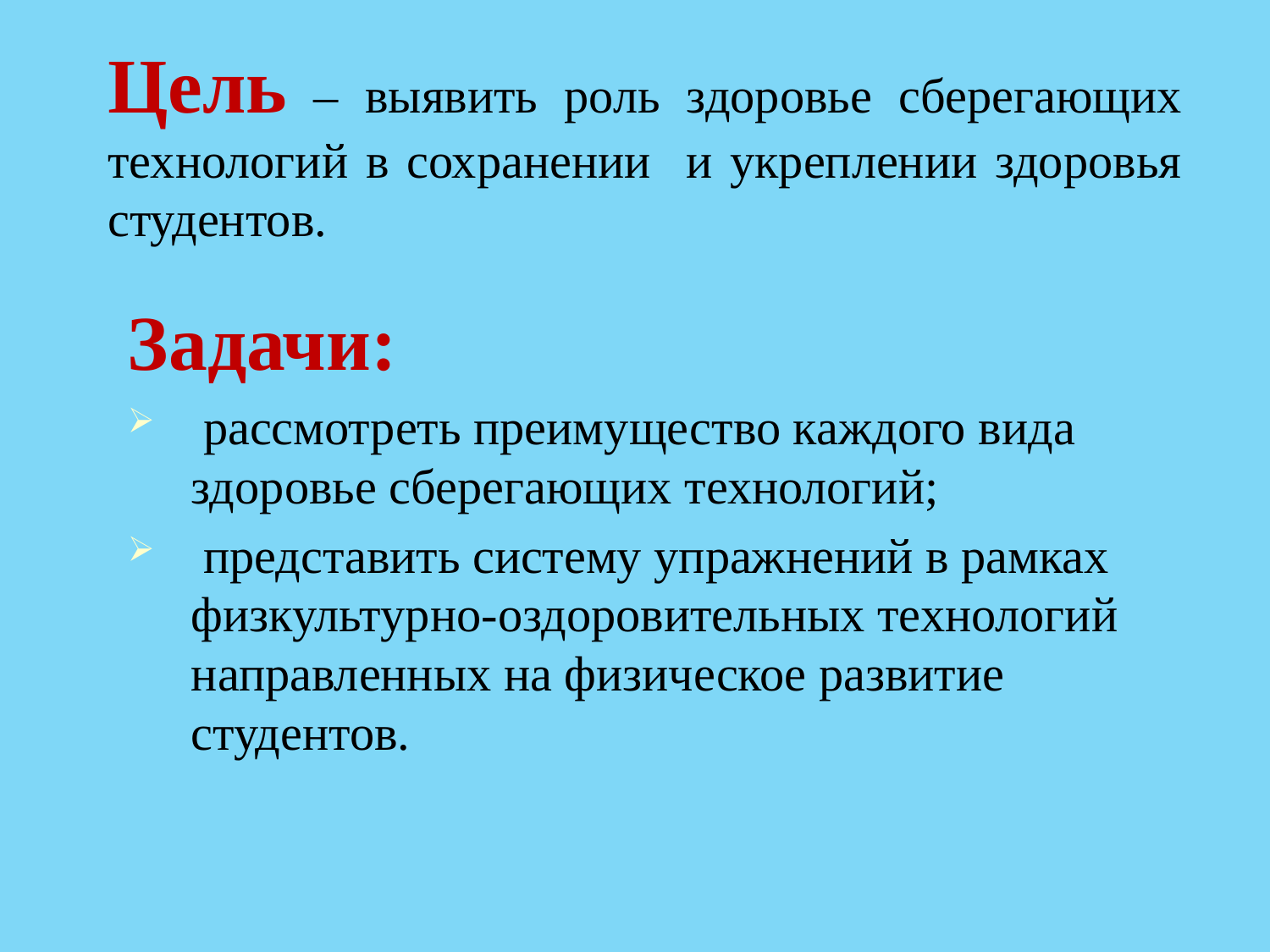

# Цель – выявить роль здоровье сберегающих технологий в сохранении  и укреплении здоровья студентов.
Задачи:
 рассмотреть преимущество каждого вида здоровье сберегающих технологий;
 представить систему упражнений в рамках физкультурно-оздоровительных технологий направленных на физическое развитие студентов.